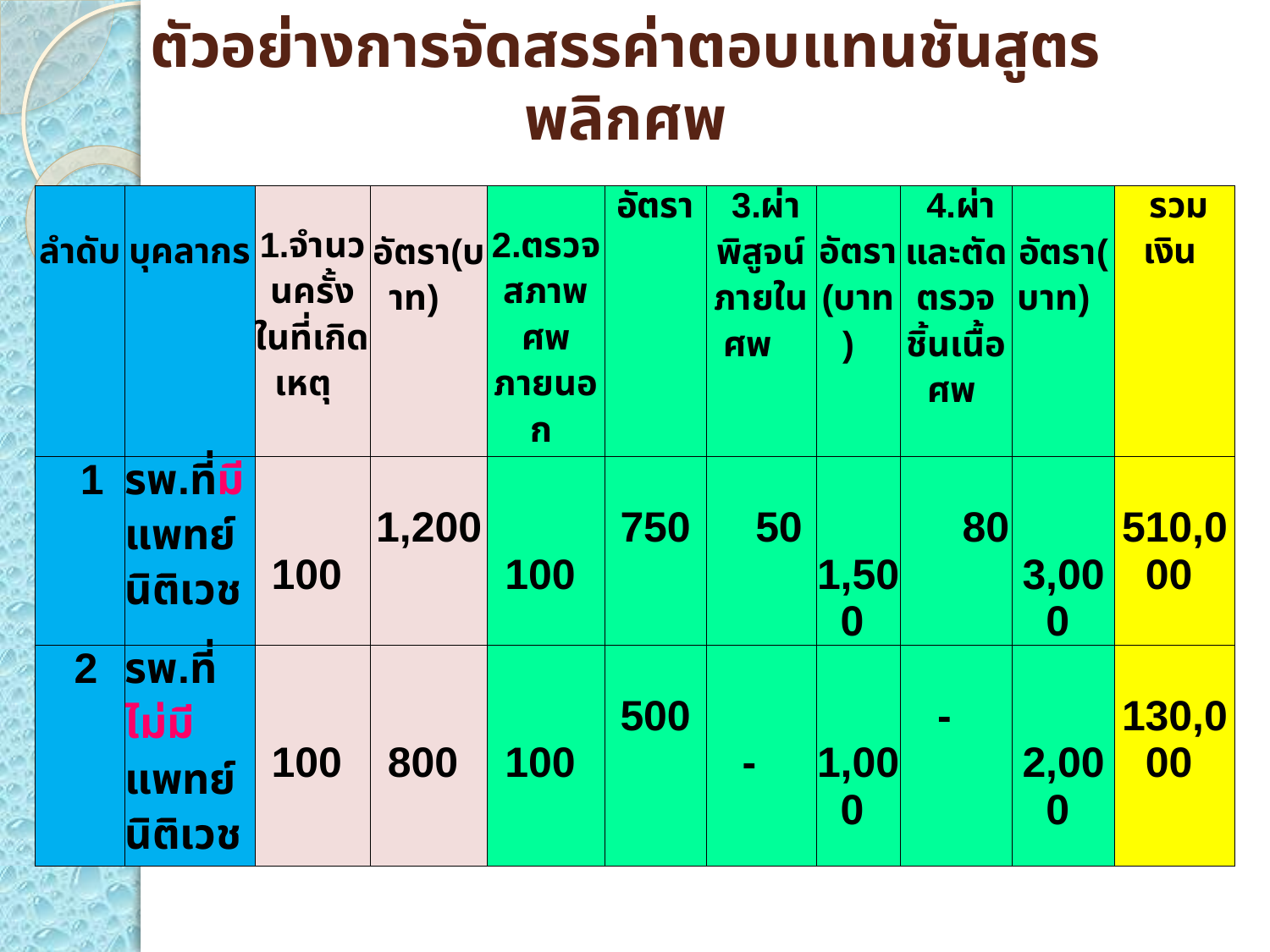

# ตัวอย่างการจัดสรรค่าตอบแทนชันสูตรพลิกศพ
| ลำดับ | บุคลากร | 1.จำนวนครั้งในที่เกิดเหตุ | อัตรา(บาท) | 2.ตรวจสภาพศพภายนอก | อัตรา | 3.ผ่าพิสูจน์ภายใน ศพ | อัตรา(บาท) | 4.ผ่าและตัดตรวจชิ้นเนื้อ ศพ | อัตรา(บาท) | รวมเงิน |
| --- | --- | --- | --- | --- | --- | --- | --- | --- | --- | --- |
| 1 | รพ.ที่มีแพทย์นิติเวช | 100 | 1,200 | 100 | 750 | 50 | 1,500 | 80 | 3,000 | 510,000 |
| 2 | รพ.ที่ไม่มีแพทย์นิติเวช | 100 | 800 | 100 | 500 | - | 1,000 | - | 2,000 | 130,000 |